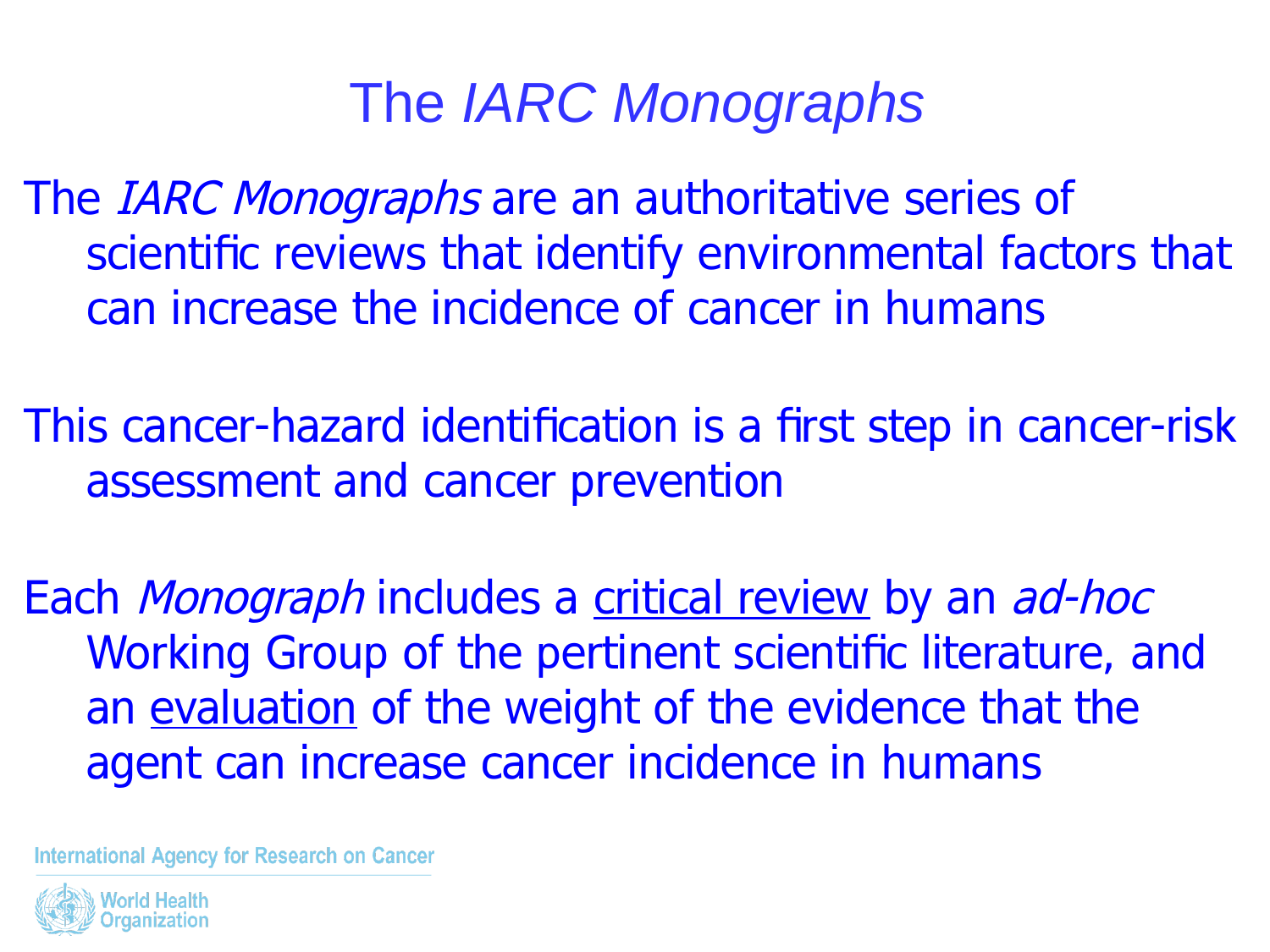

The IARC Monographs
The IARC Monographs are an authoritative series of scientific reviews that identify environmental factors that can increase the incidence of cancer in humans

This cancer-hazard identification is a first step in cancer-risk assessment and cancer prevention

Each Monograph includes a critical review by an ad-hoc Working Group of the pertinent scientific literature, and an evaluation of the weight of the evidence that the agent can increase cancer incidence in humans